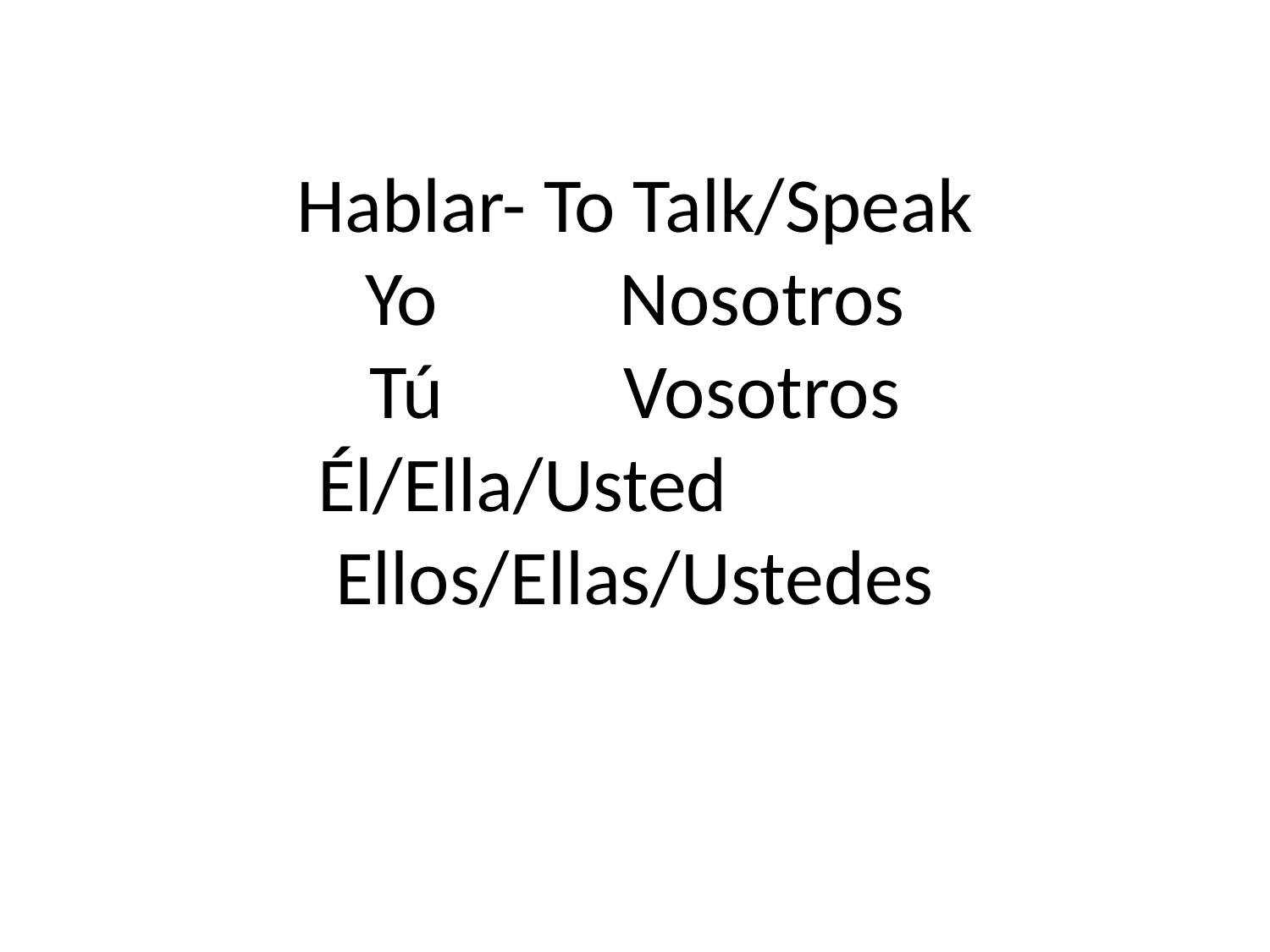

# Hablar- To Talk/Speak Yo		Nosotros Tú		Vosotros Él/Ella/Usted		Ellos/Ellas/Ustedes